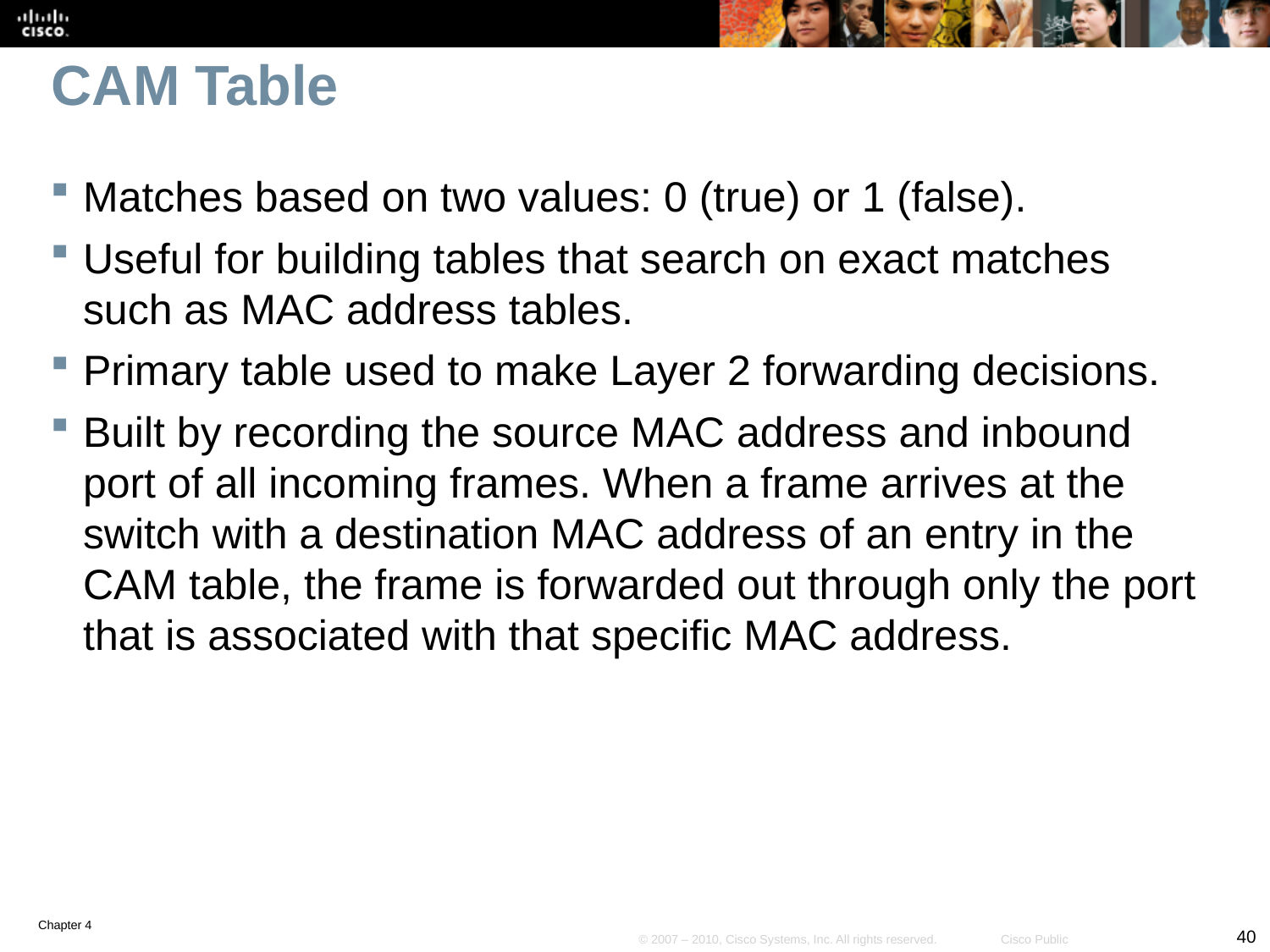

# CAM Table
Matches based on two values: 0 (true) or 1 (false).
Useful for building tables that search on exact matches such as MAC address tables.
Primary table used to make Layer 2 forwarding decisions.
Built by recording the source MAC address and inbound port of all incoming frames. When a frame arrives at the switch with a destination MAC address of an entry in the CAM table, the frame is forwarded out through only the port that is associated with that specific MAC address.